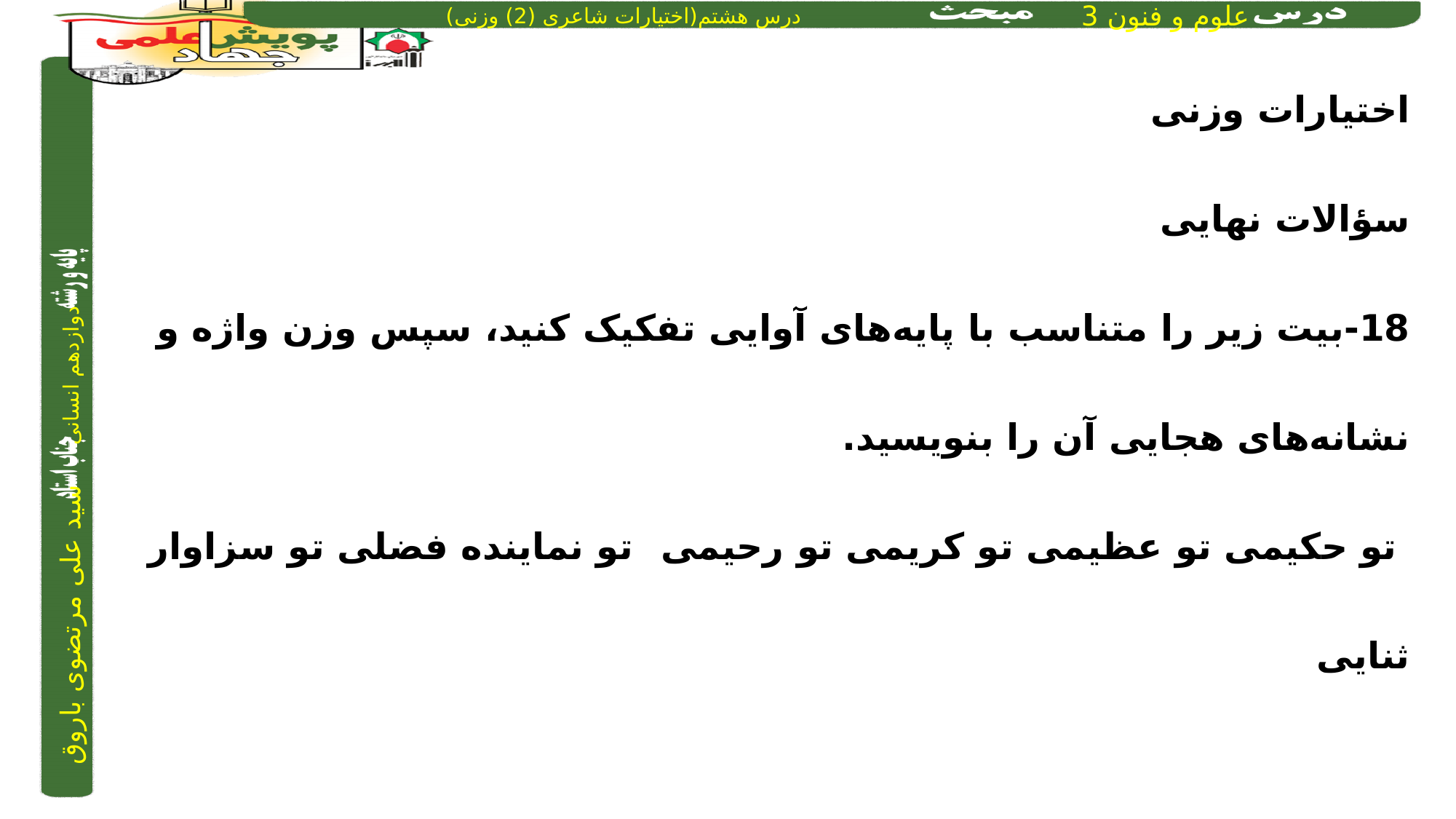

اختیارات وزنی
سؤالات نهایی
18-بیت زیر را متناسب با پایه‌های آوایی تفکیک کنید، سپس وزن واژه و نشانه‌های هجایی آن را بنویسید.
 تو حکیمی تو عظیمی تو کریمی تو رحیمی	 	 تو نماینده فضلی تو سزاوار ثنایی